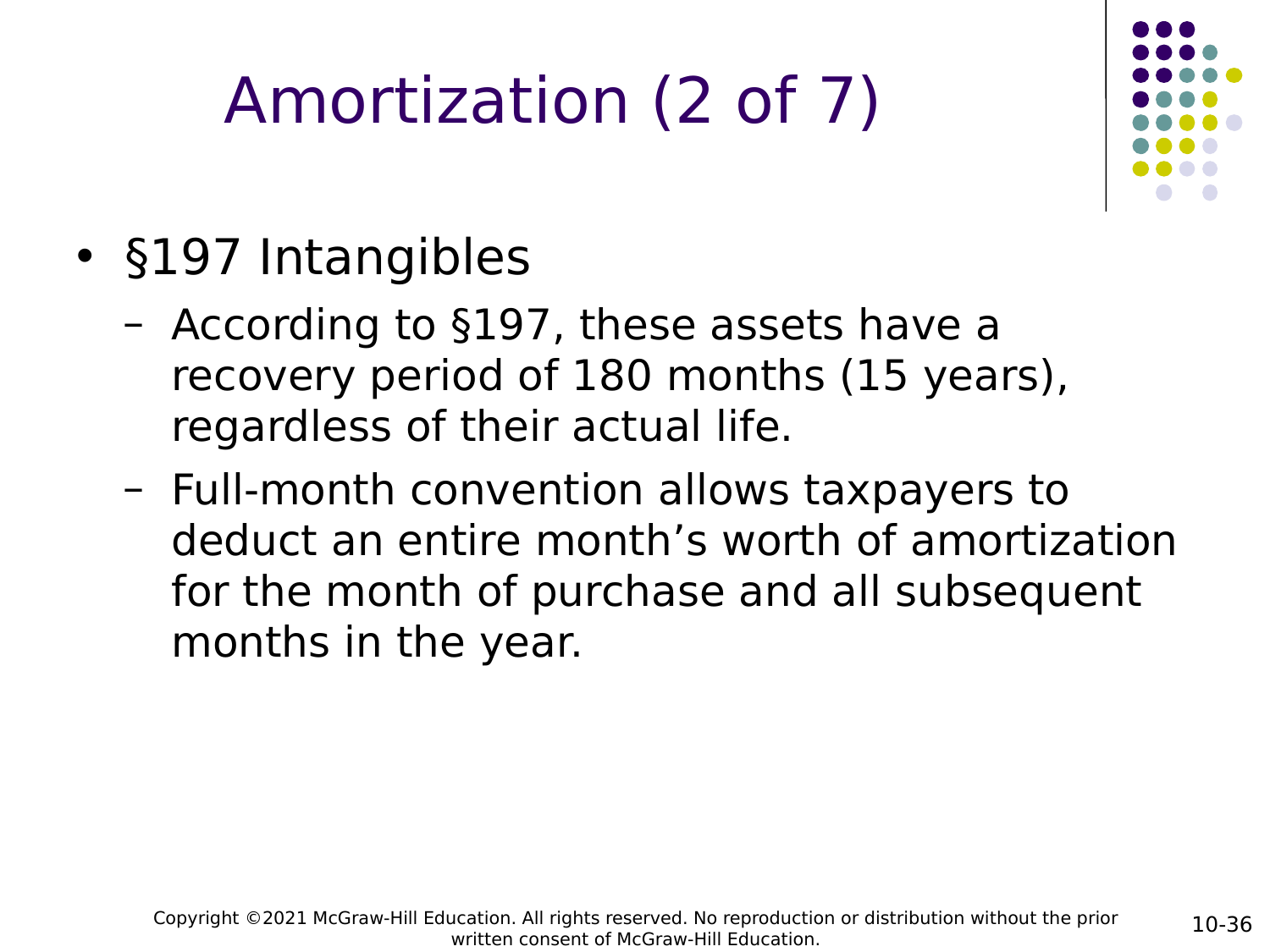

# Amortization (2 of 7)
§197 Intangibles
According to §197, these assets have a recovery period of 180 months (15 years), regardless of their actual life.
Full-month convention allows taxpayers to deduct an entire month’s worth of amortization for the month of purchase and all subsequent months in the year.
10-36